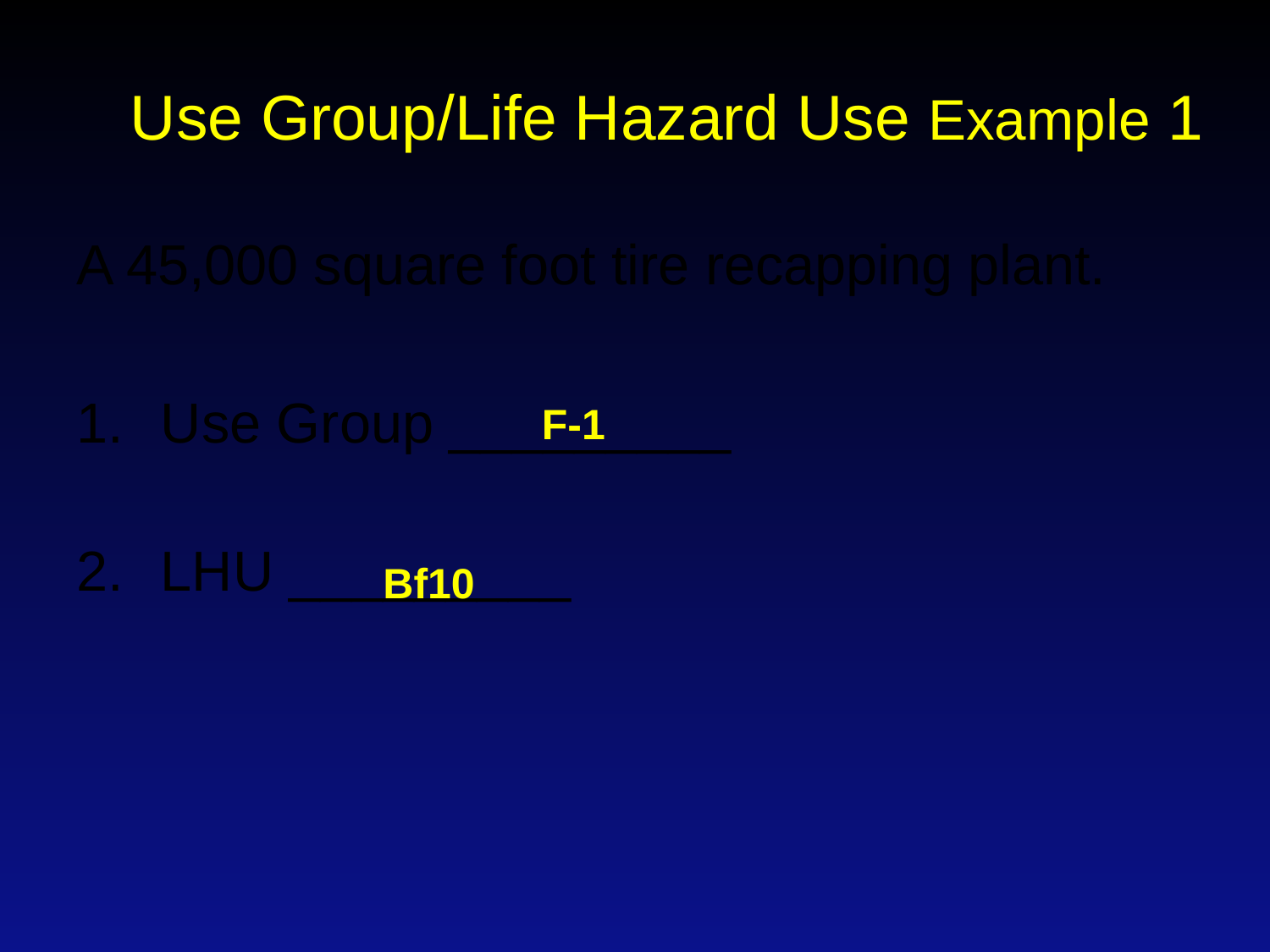

# Use Group/Life Hazard Use Example 1
A 45,000 square foot tire recapping plant.

Use Group _________

LHU _________
F-1
Bf10